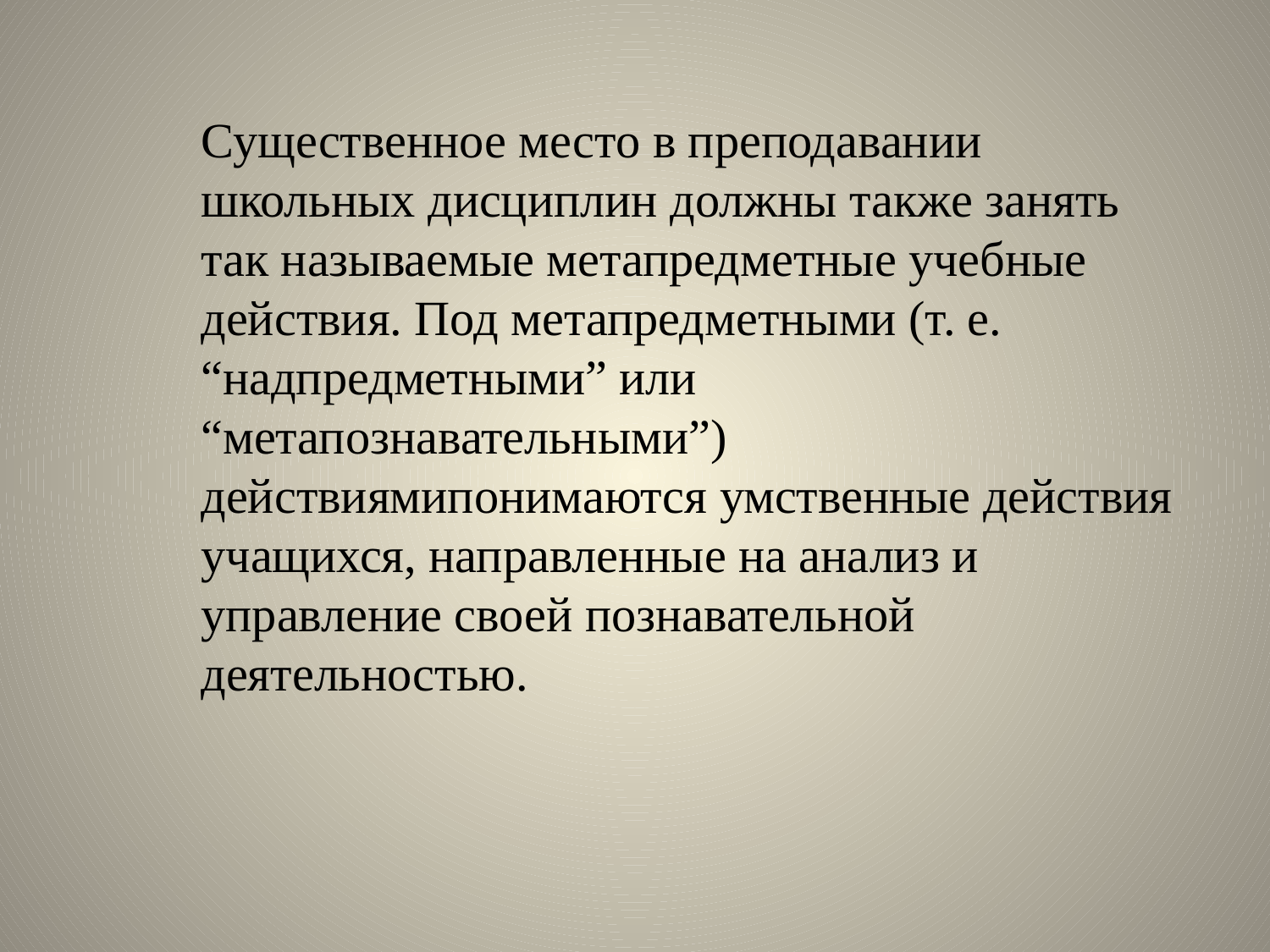

Существенное место в преподавании школьных дисциплин должны также занять так называемые метапредметные учебные действия. Под метапредметными (т. е. “надпредметными” или “метапознавательными”) действиямипонимаются умственные действия учащихся, направленные на анализ и управление своей познавательной деятельностью.